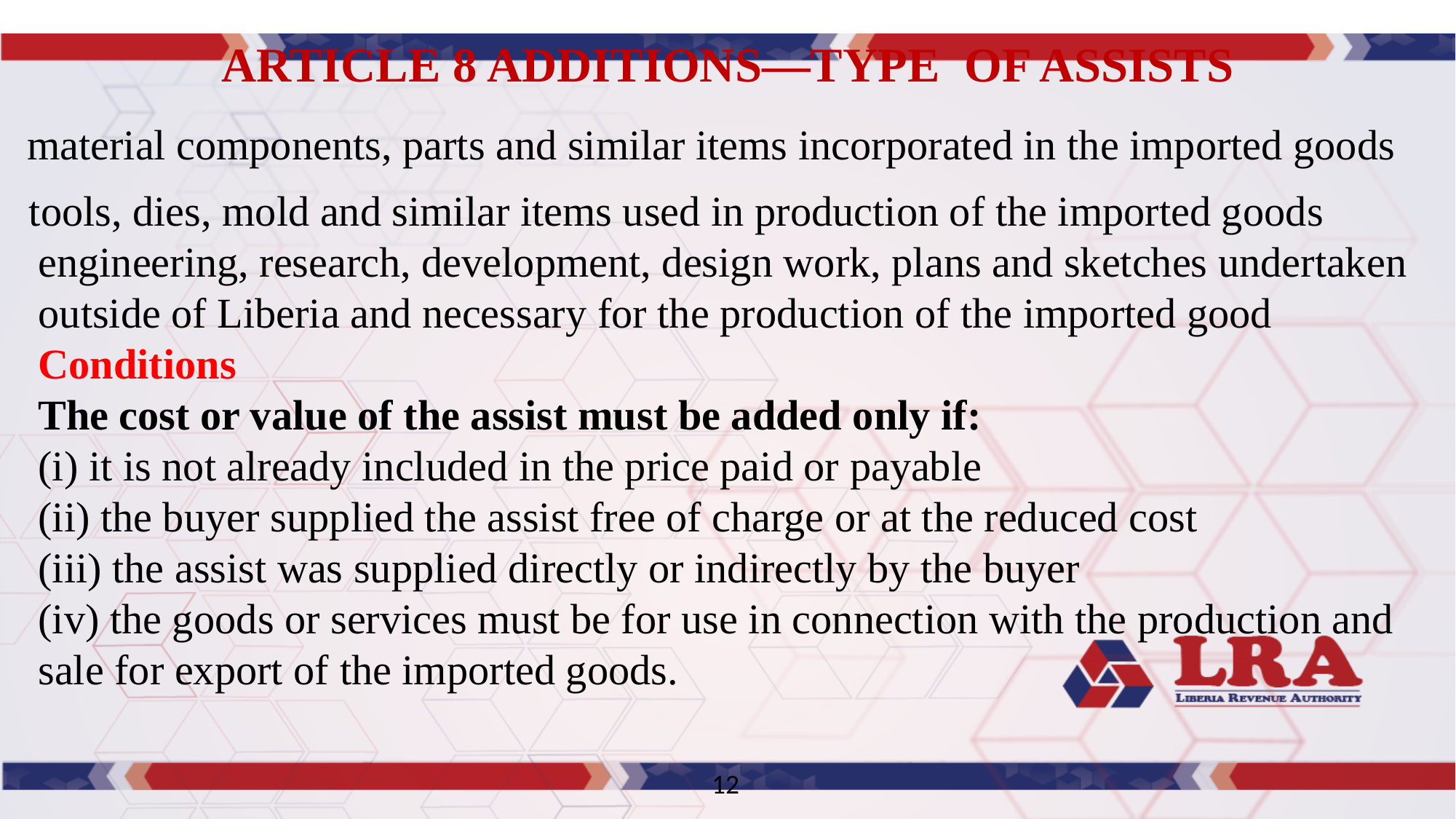

# ARTICLE 8 ADDITIONS—TYPE  OF ASSISTS
  material components, parts and similar items incorporated in the imported goods
  tools, dies, mold and similar items used in production of the imported goods
engineering, research, development, design work, plans and sketches undertaken outside of Liberia and necessary for the production of the imported good
Conditions
The cost or value of the assist must be added only if:
(i) it is not already included in the price paid or payable
(ii) the buyer supplied the assist free of charge or at the reduced cost
(iii) the assist was supplied directly or indirectly by the buyer
(iv) the goods or services must be for use in connection with the production and sale for export of the imported goods.
12